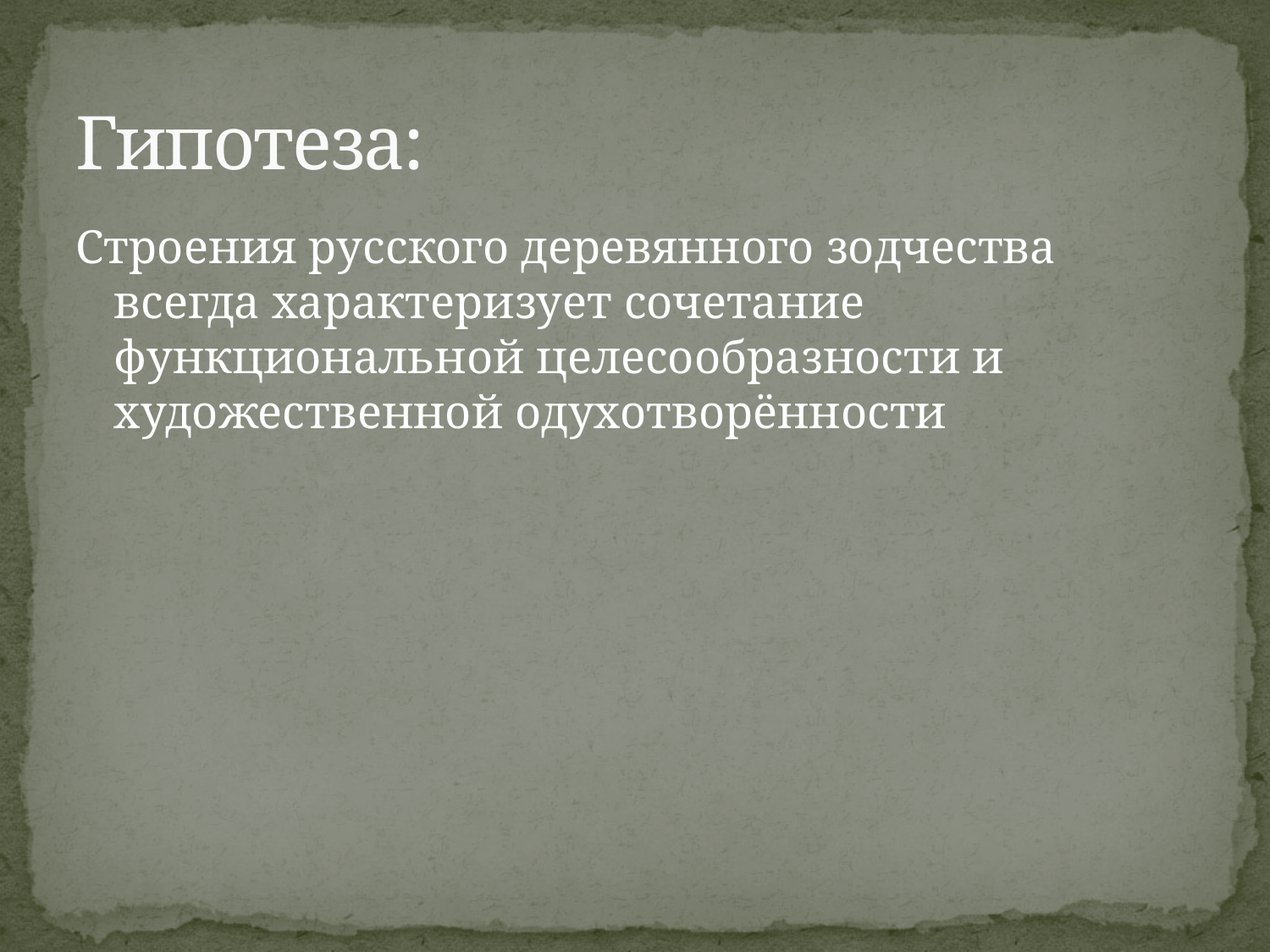

# Гипотеза:
Строения русского деревянного зодчества всегда характеризует сочетание функциональной целесообразности и художественной одухотворённости